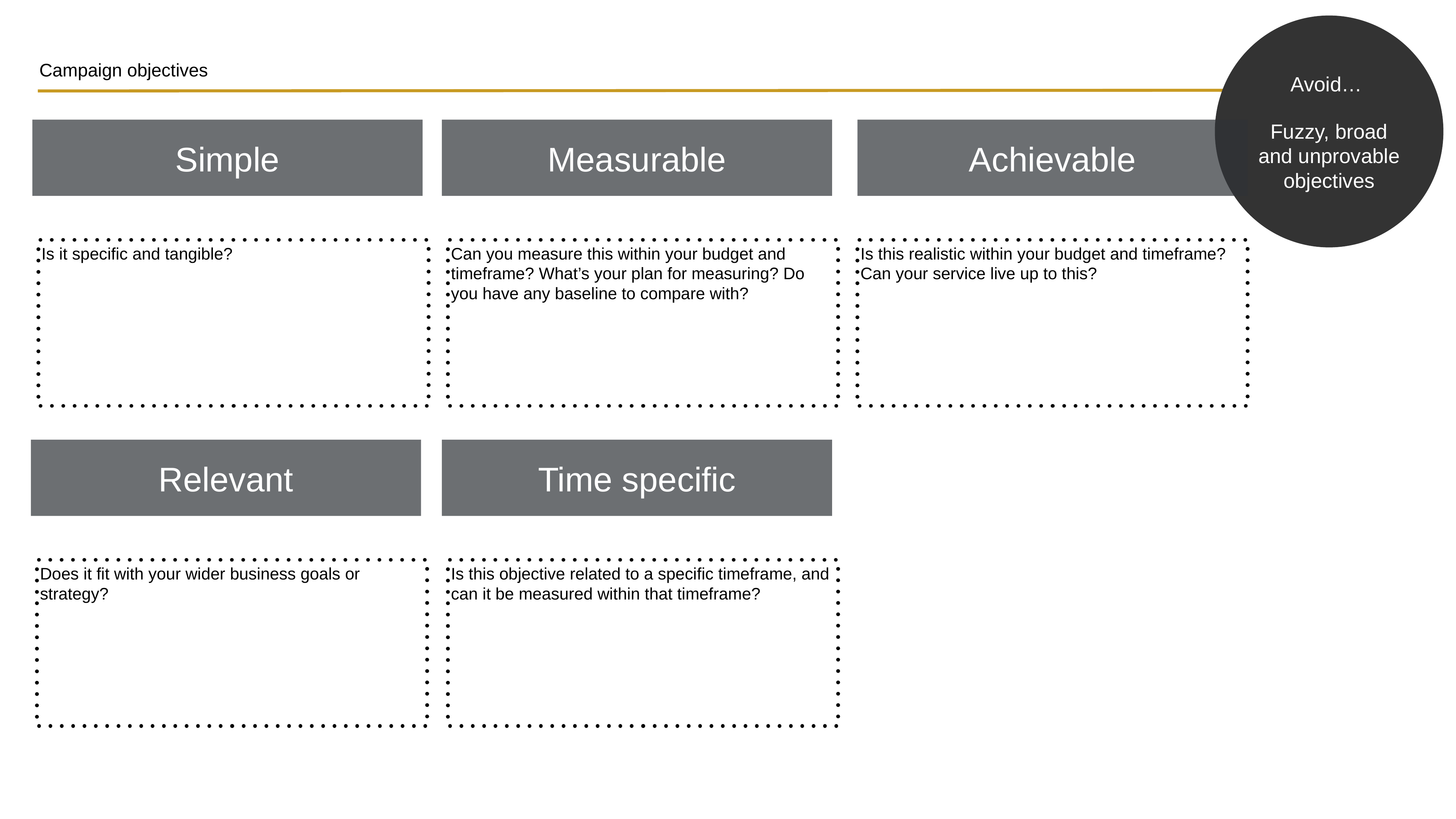

Avoid…
Fuzzy, broad and unprovable objectives
Campaign objectives
Simple
Measurable
Achievable
Is it specific and tangible?

Can you measure this within your budget and timeframe? What’s your plan for measuring? Do you have any baseline to compare with?

Is this realistic within your budget and timeframe? Can your service live up to this?

Relevant
Time specific
Does it fit with your wider business goals or strategy?

Is this objective related to a specific timeframe, and can it be measured within that timeframe?